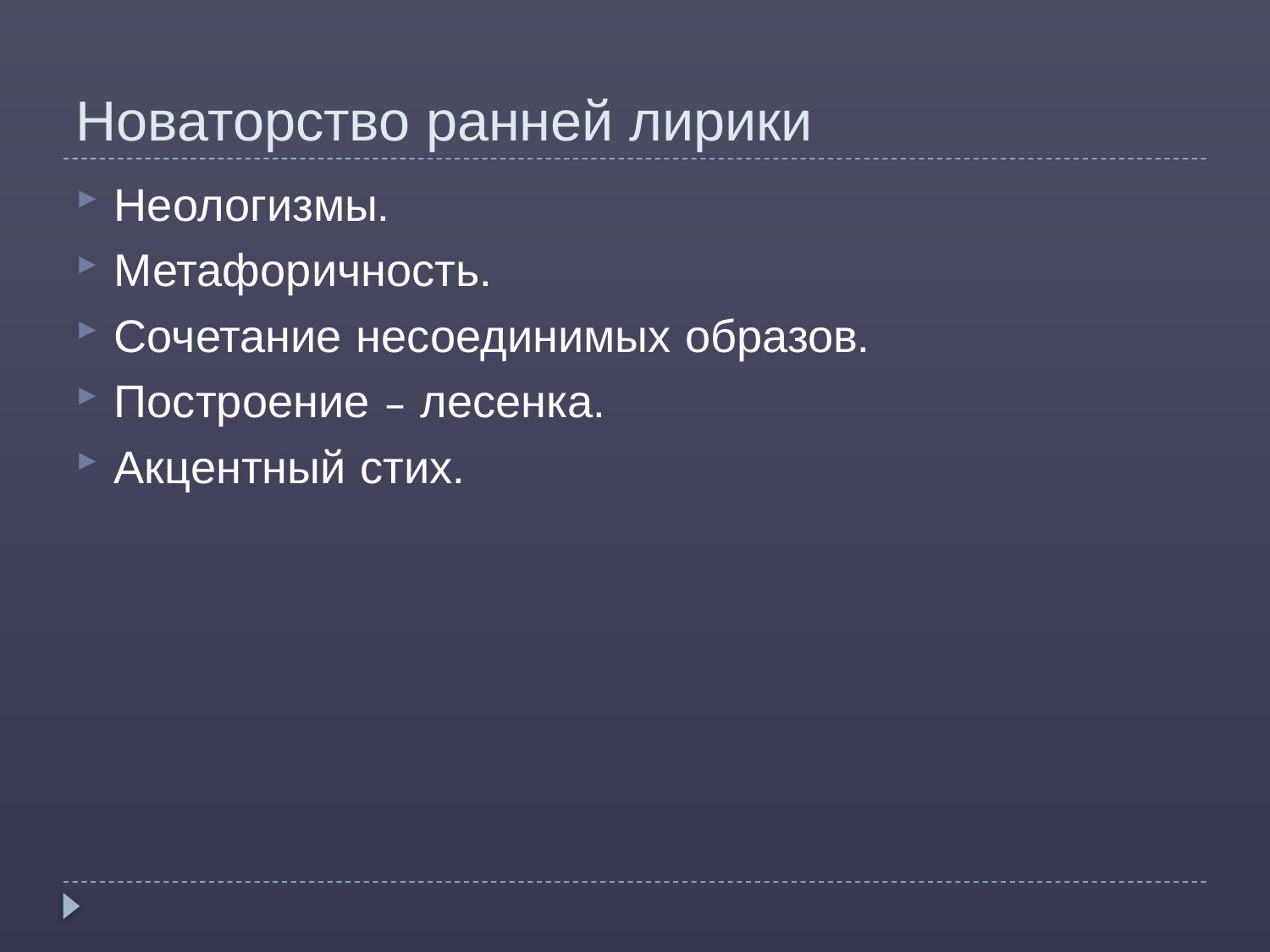

# Новаторство ранней лирики
Неологизмы.
Метафоричность.
Сочетание несоединимых образов.
Построение – лесенка.
Акцентный стих.